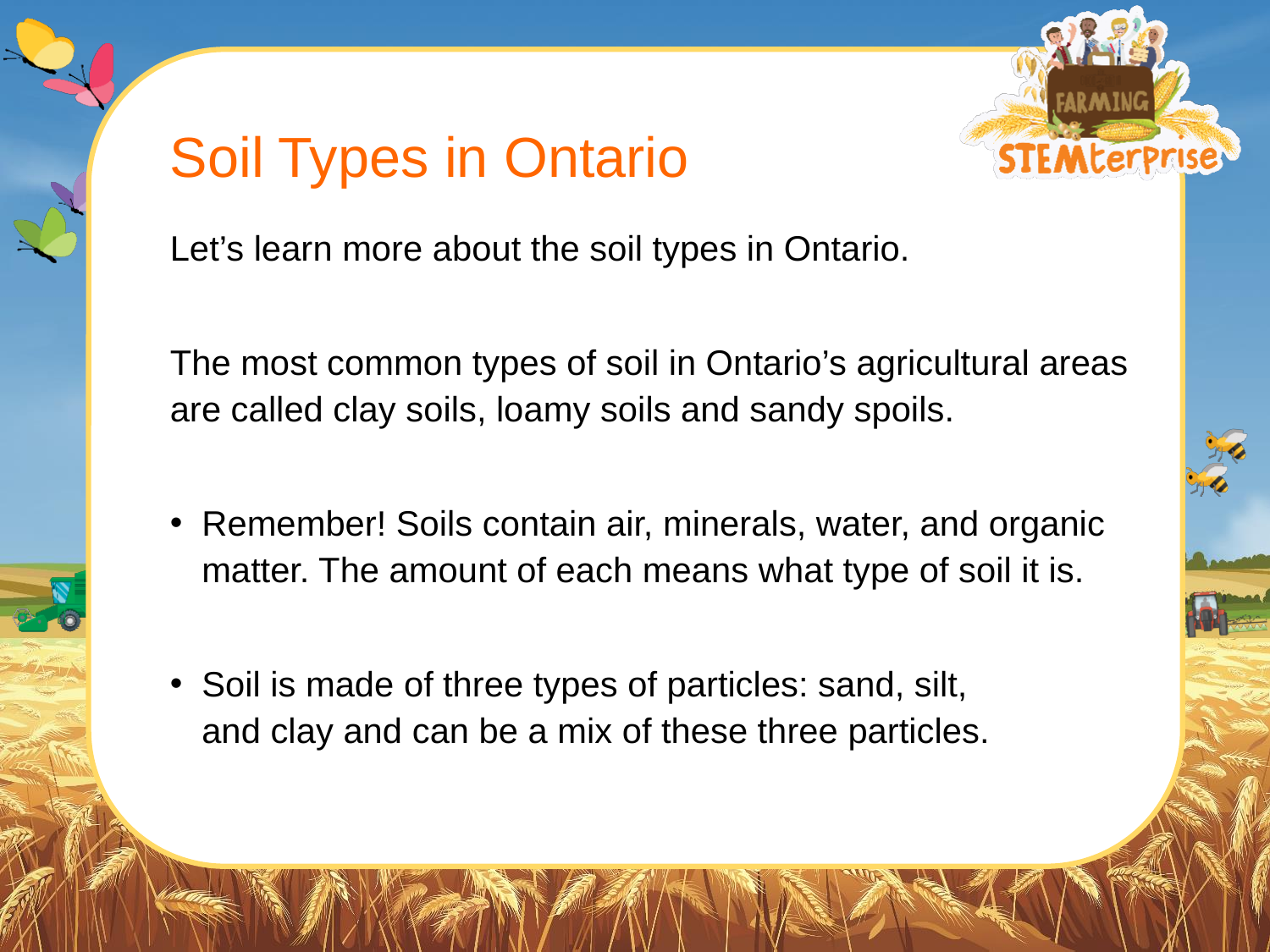

# Soil Types in Ontario
Let’s learn more about the soil types in Ontario.

The most common types of soil in Ontario’s agricultural areas are called clay soils, loamy soils and sandy spoils.

Remember! Soils contain air, minerals, water, and organic matter. The amount of each means what type of soil it is.

Soil is made of three types of particles: sand, silt,
and clay and can be a mix of these three particles.